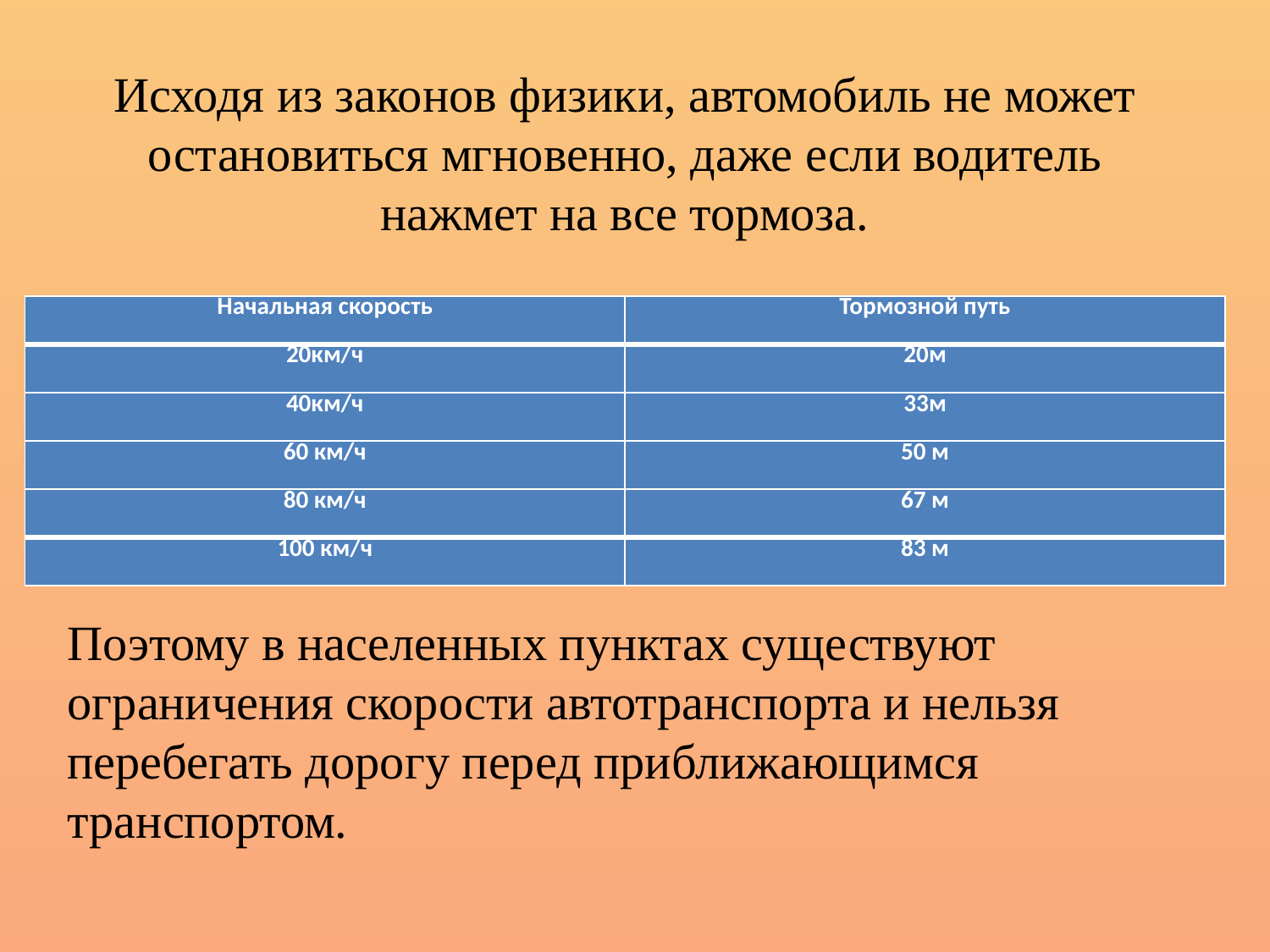

Исходя из законов физики, автомобиль не может остановиться мгновенно, даже если водитель нажмет на все тормоза.
| Начальная скорость | Тормозной путь |
| --- | --- |
| 20км/ч | 20м |
| 40км/ч | 33м |
| 60 км/ч | 50 м |
| 80 км/ч | 67 м |
| 100 км/ч | 83 м |
Поэтому в населенных пунктах существуют ограничения скорости автотранспорта и нельзя перебегать дорогу перед приближающимся транспортом.